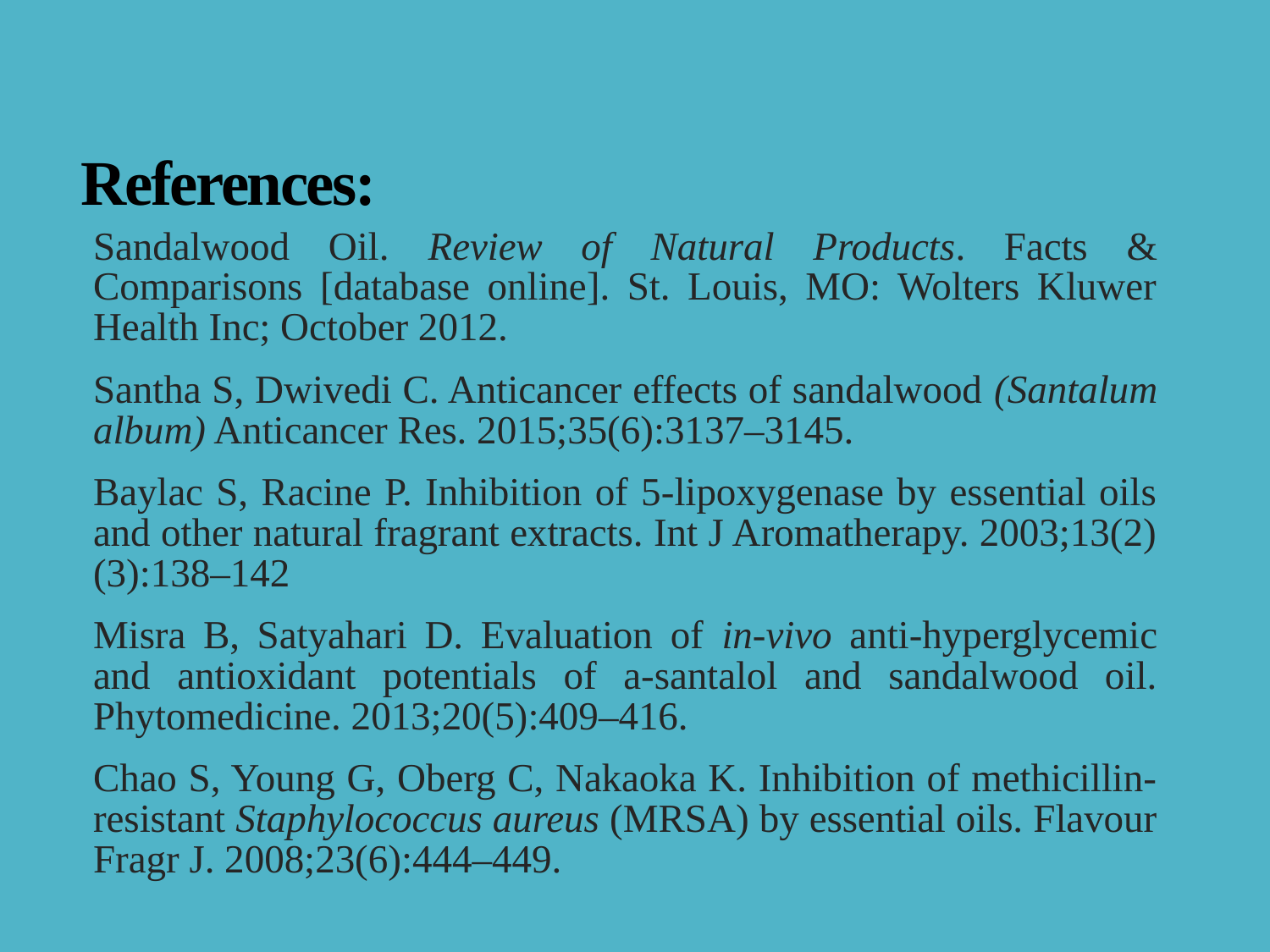

# References:
Sandalwood Oil. Review of Natural Products. Facts & Comparisons [database online]. St. Louis, MO: Wolters Kluwer Health Inc; October 2012.
Santha S, Dwivedi C. Anticancer effects of sandalwood (Santalum album) Anticancer Res. 2015;35(6):3137–3145.
Baylac S, Racine P. Inhibition of 5-lipoxygenase by essential oils and other natural fragrant extracts. Int J Aromatherapy. 2003;13(2)(3):138–142
Misra B, Satyahari D. Evaluation of in-vivo anti-hyperglycemic and antioxidant potentials of a-santalol and sandalwood oil. Phytomedicine. 2013;20(5):409–416.
Chao S, Young G, Oberg C, Nakaoka K. Inhibition of methicillin-resistant Staphylococcus aureus (MRSA) by essential oils. Flavour Fragr J. 2008;23(6):444–449.
18